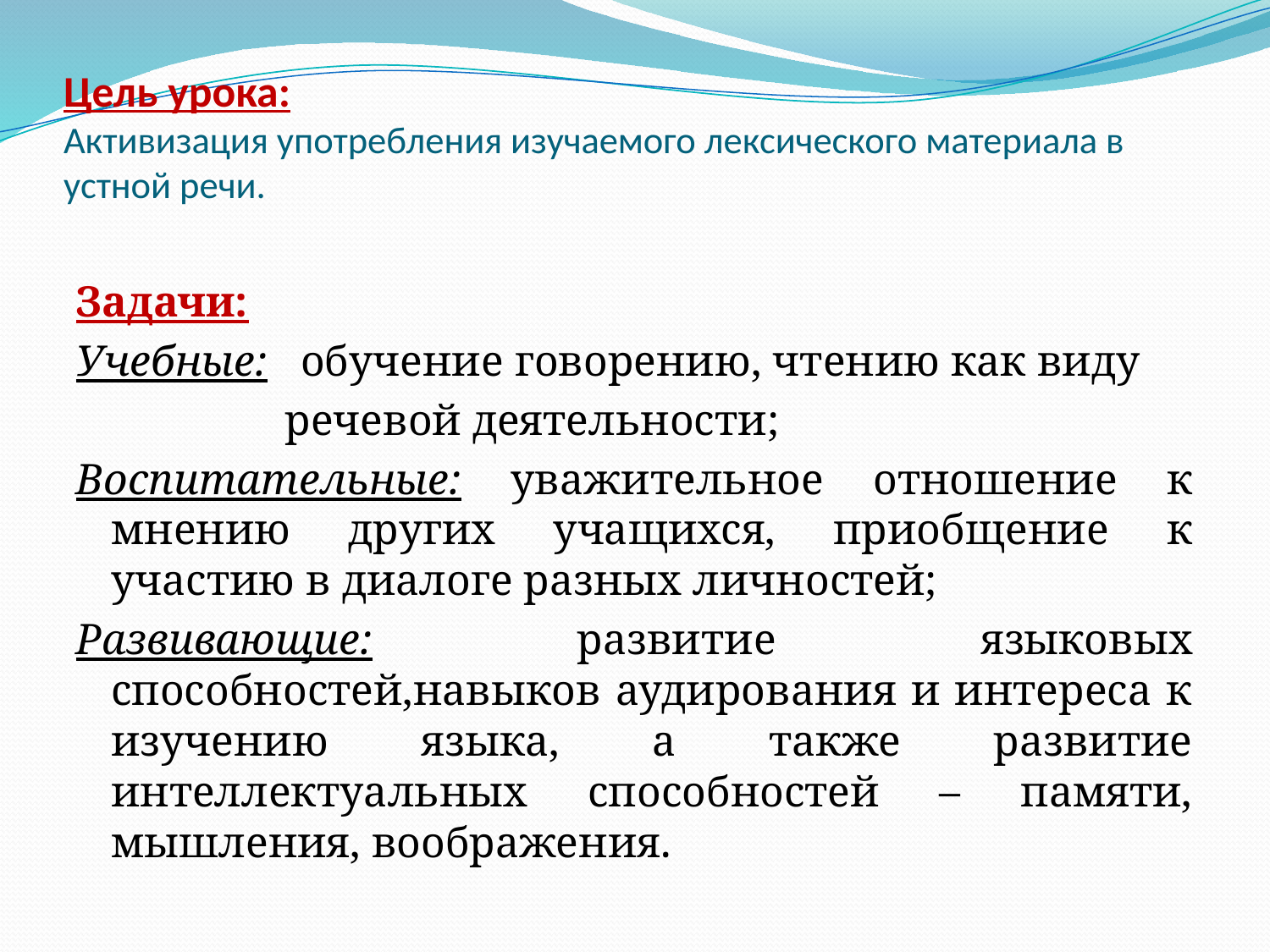

# Цель урока: Активизация употребления изучаемого лексического материала в устной речи.
Задачи:
Учебные:   обучение говорению, чтению как виду
                   речевой деятельности;
Воспитательные: уважительное отношение к мнению других учащихся, приобщение к участию в диалоге разных личностей;
Развивающие: развитие языковых способностей,навыков аудирования и интереса к изучению языка, а также развитие интеллектуальных способностей – памяти, мышления, воображения.